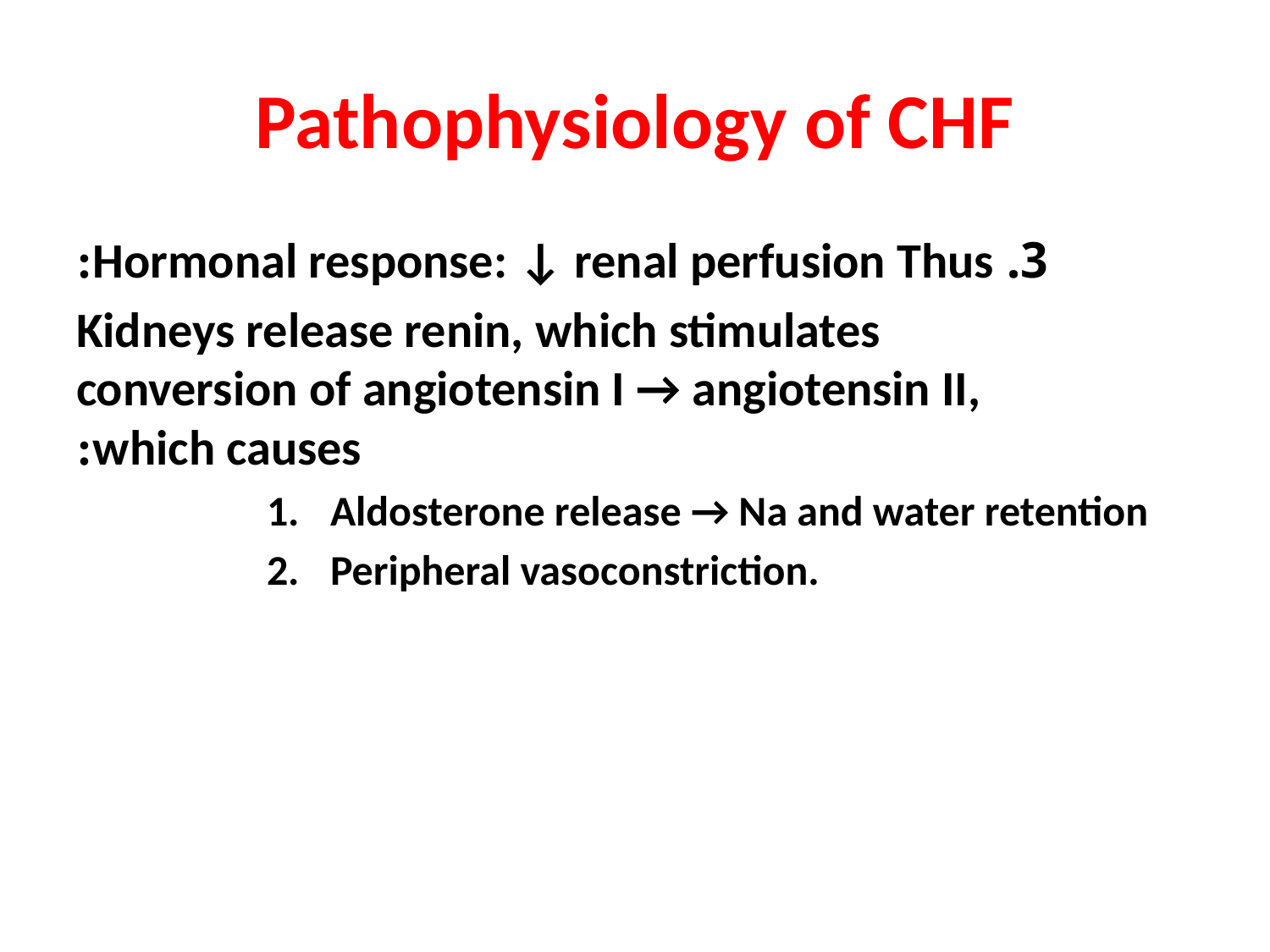

# Pathophysiology of CHF
3. Hormonal response: ↓ renal perfusion Thus:
Kidneys release renin, which stimulates conversion of angiotensin I → angiotensin II, which causes:
Aldosterone release → Na and water retention
Peripheral vasoconstriction.